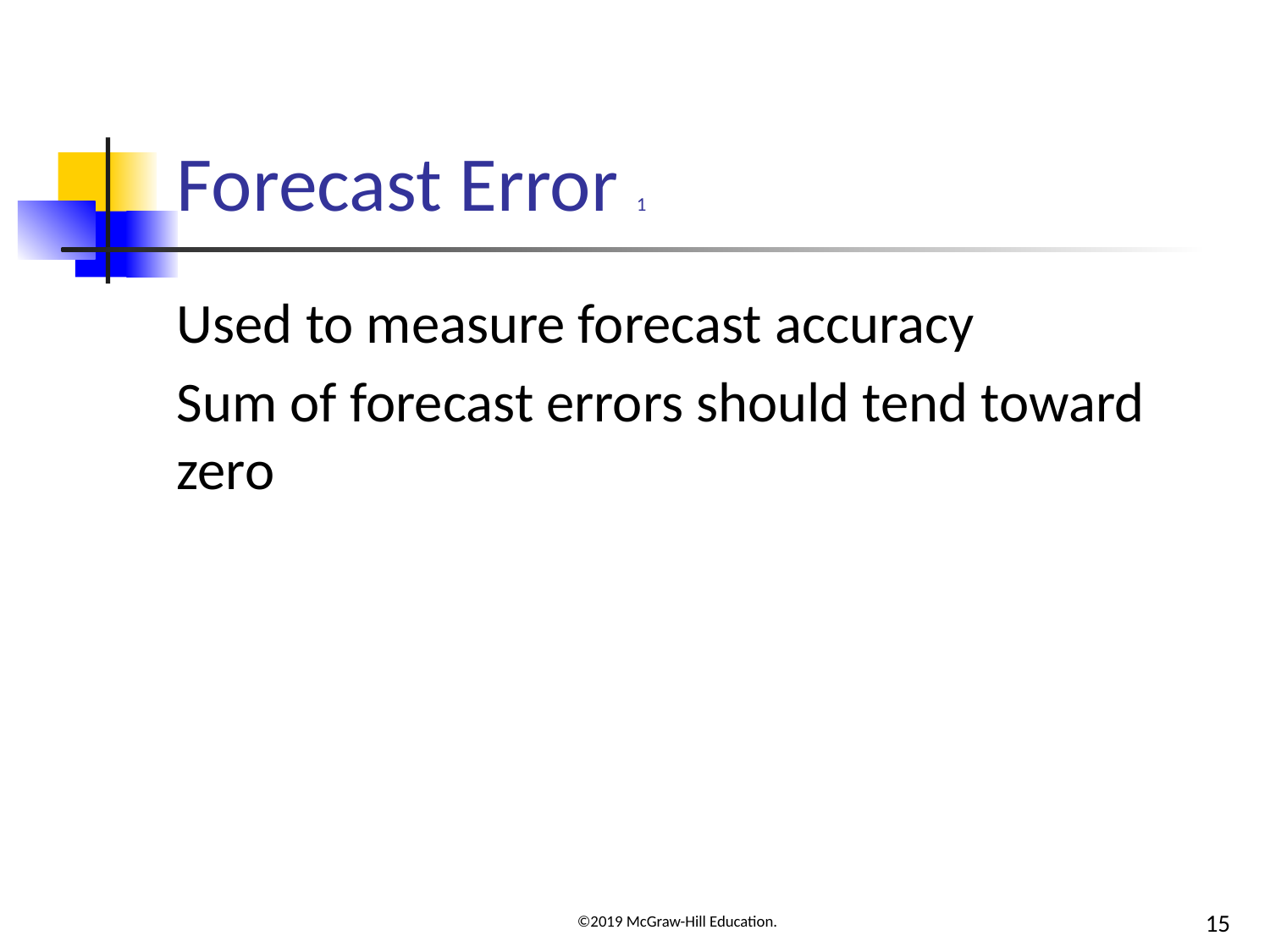

# Forecast Error 1
Used to measure forecast accuracy
Sum of forecast errors should tend toward zero